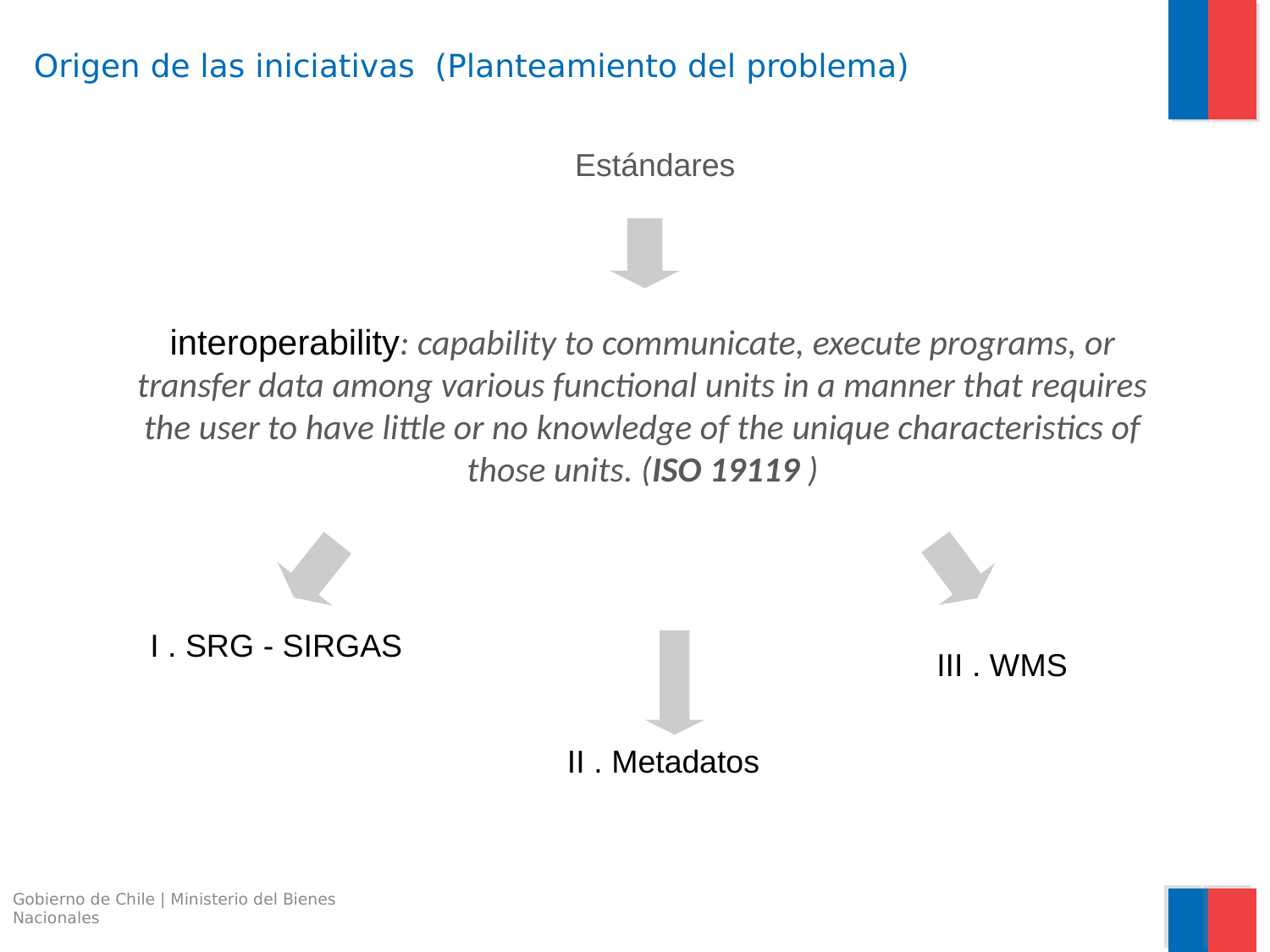

# Origen de las iniciativas  (Planteamiento del problema)
Estándares

interoperability: capability to communicate, execute programs, or transfer data among various functional units in a manner that requires the user to have little or no knowledge of the unique characteristics of those units. (ISO 19119 )

I . SRG - SIRGAS

III . WMS
II . Metadatos
Gobierno de Chile | Ministerio del Bienes Nacionales